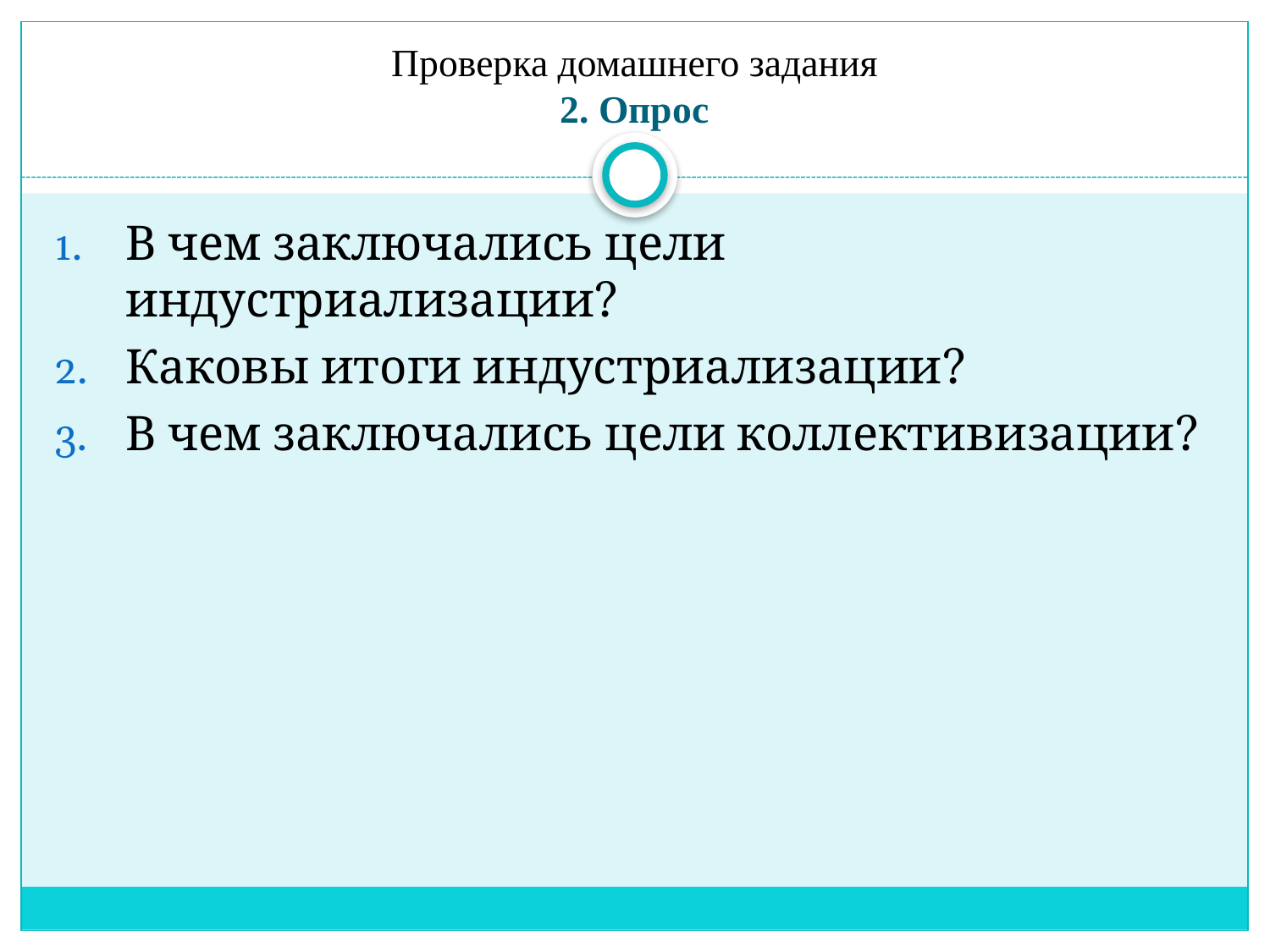

# Проверка домашнего задания 2. Опрос
В чем заключались цели индустриализации?
Каковы итоги индустриализации?
В чем заключались цели коллективизации?